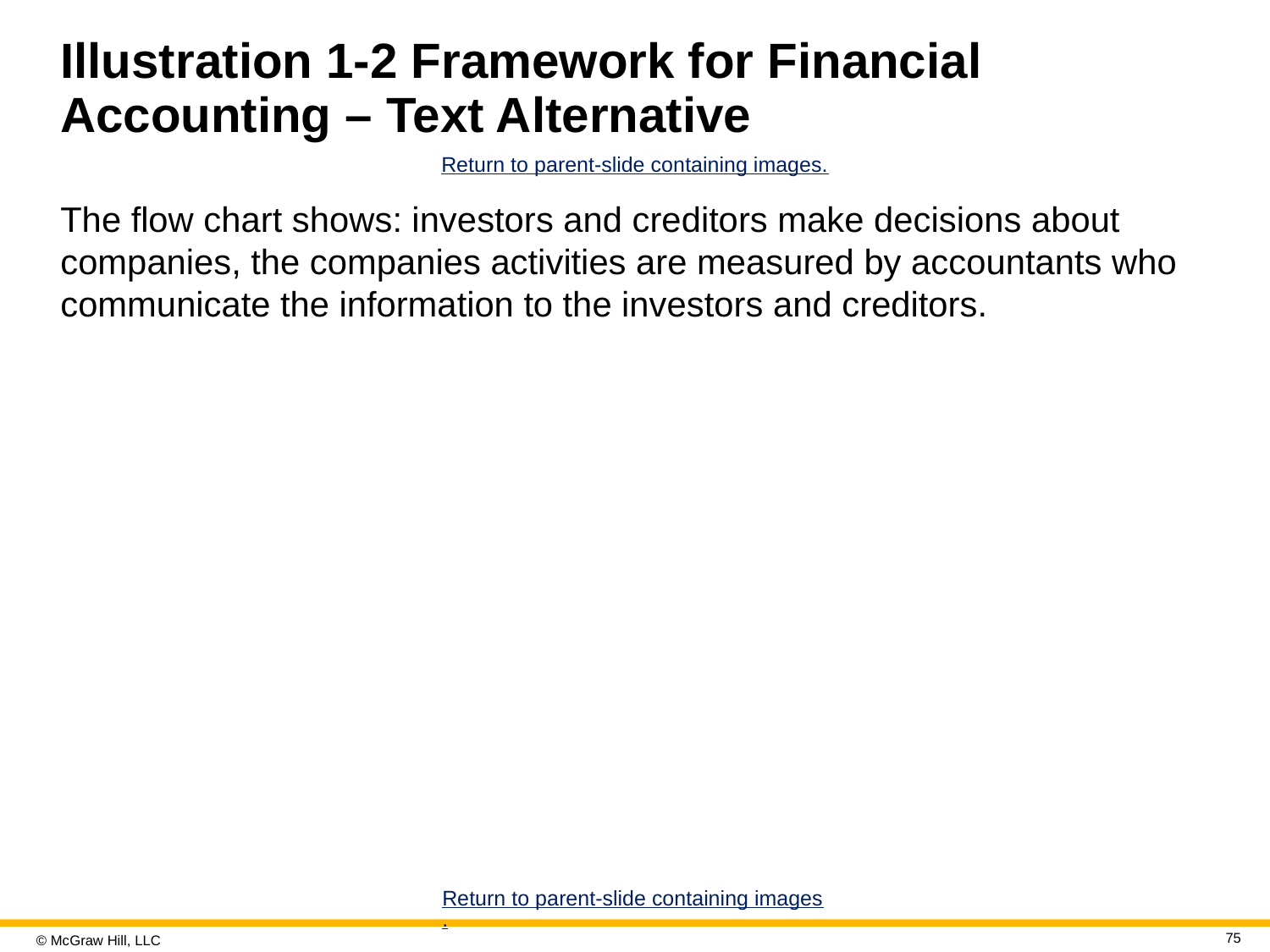

# Illustration 1-2 Framework for Financial Accounting – Text Alternative
Return to parent-slide containing images.
The flow chart shows: investors and creditors make decisions about companies, the companies activities are measured by accountants who communicate the information to the investors and creditors.
Return to parent-slide containing images.
75